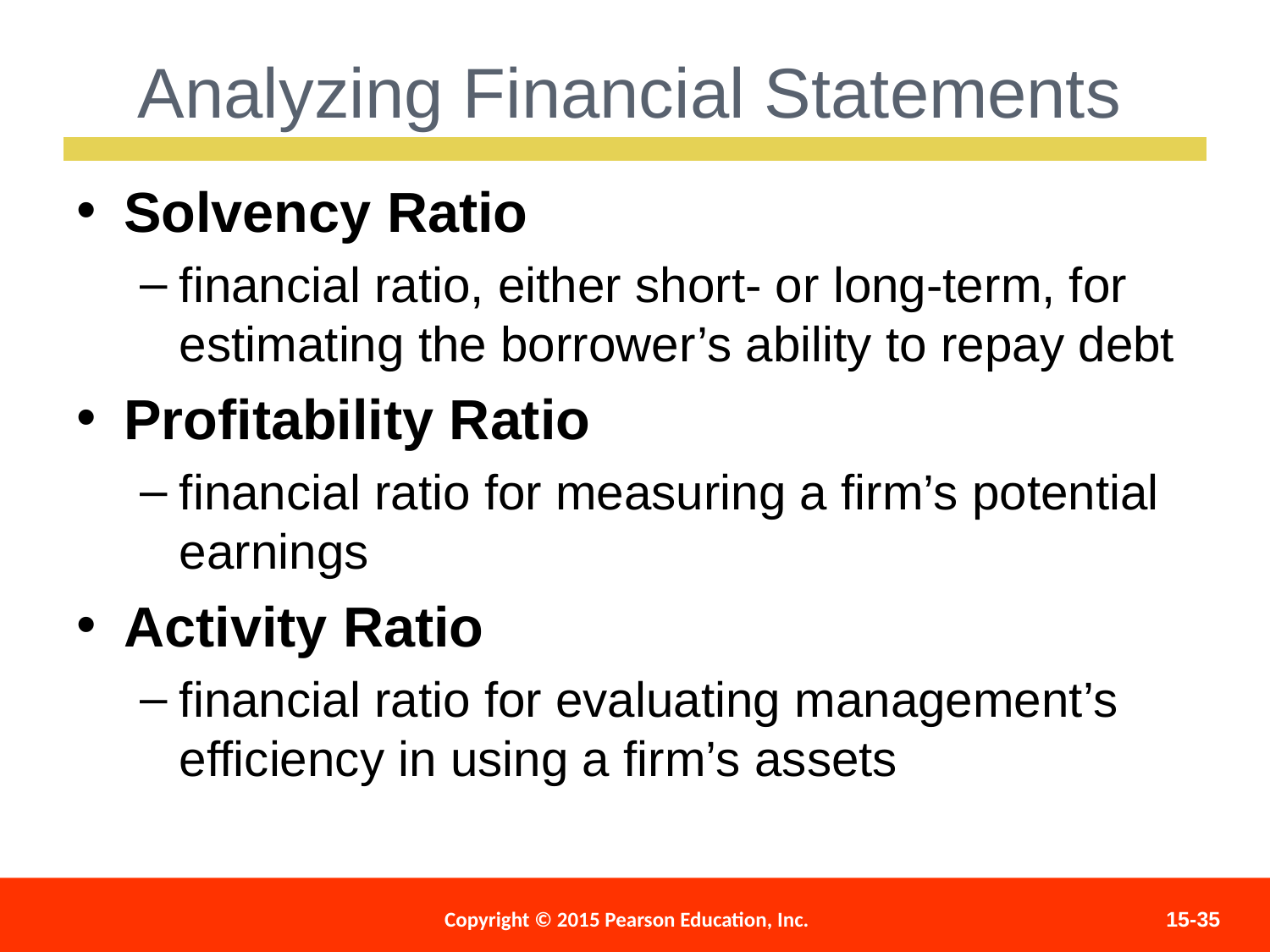

Analyzing Financial Statements
Solvency Ratio
financial ratio, either short- or long-term, for estimating the borrower’s ability to repay debt
Profitability Ratio
financial ratio for measuring a firm’s potential earnings
Activity Ratio
financial ratio for evaluating management’s efficiency in using a firm’s assets